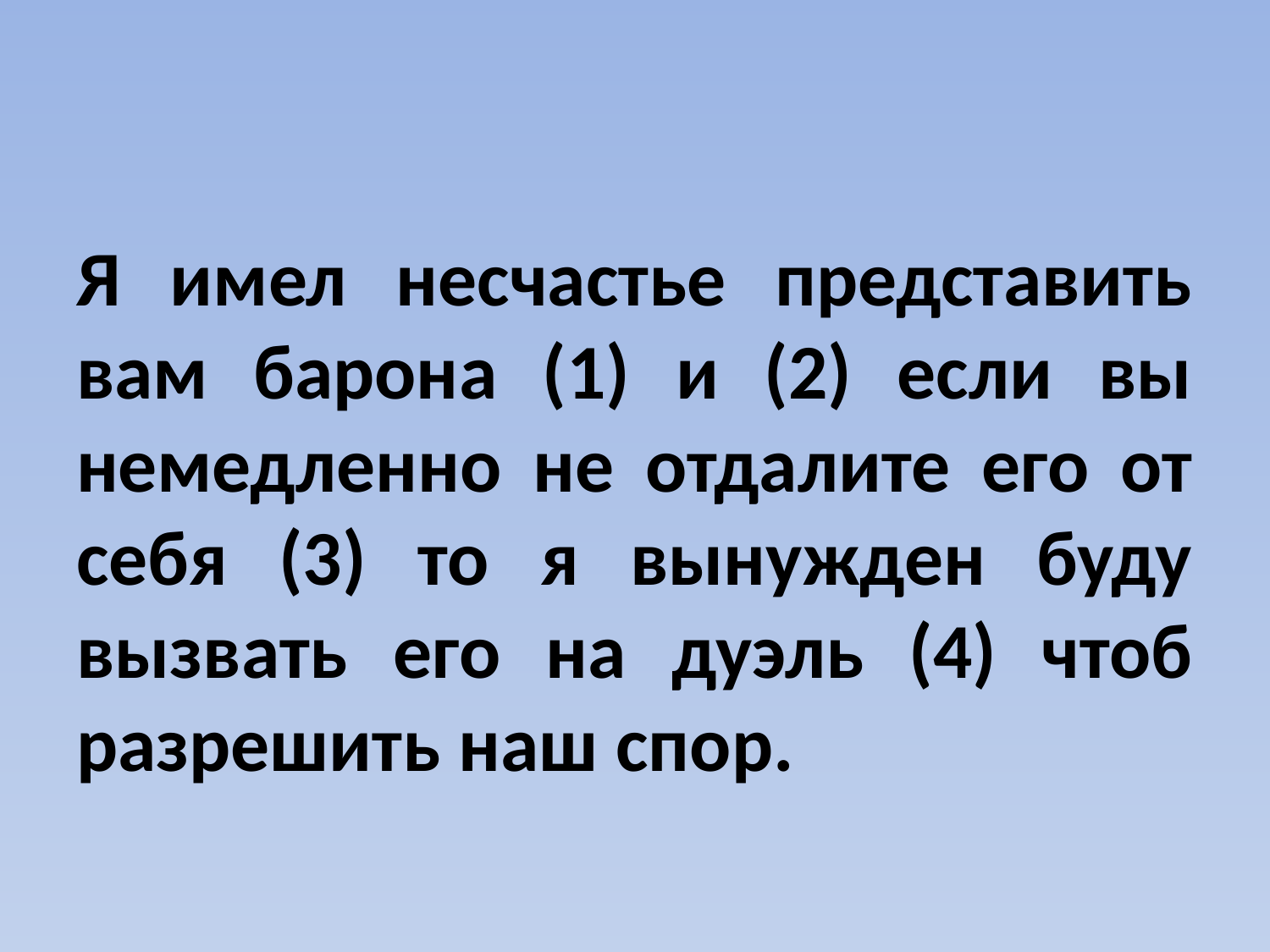

#
Я имел несчастье представить вам барона (1) и (2) если вы немедленно не отдалите его от себя (3) то я вынужден буду вызвать его на дуэль (4) чтоб разрешить наш спор.